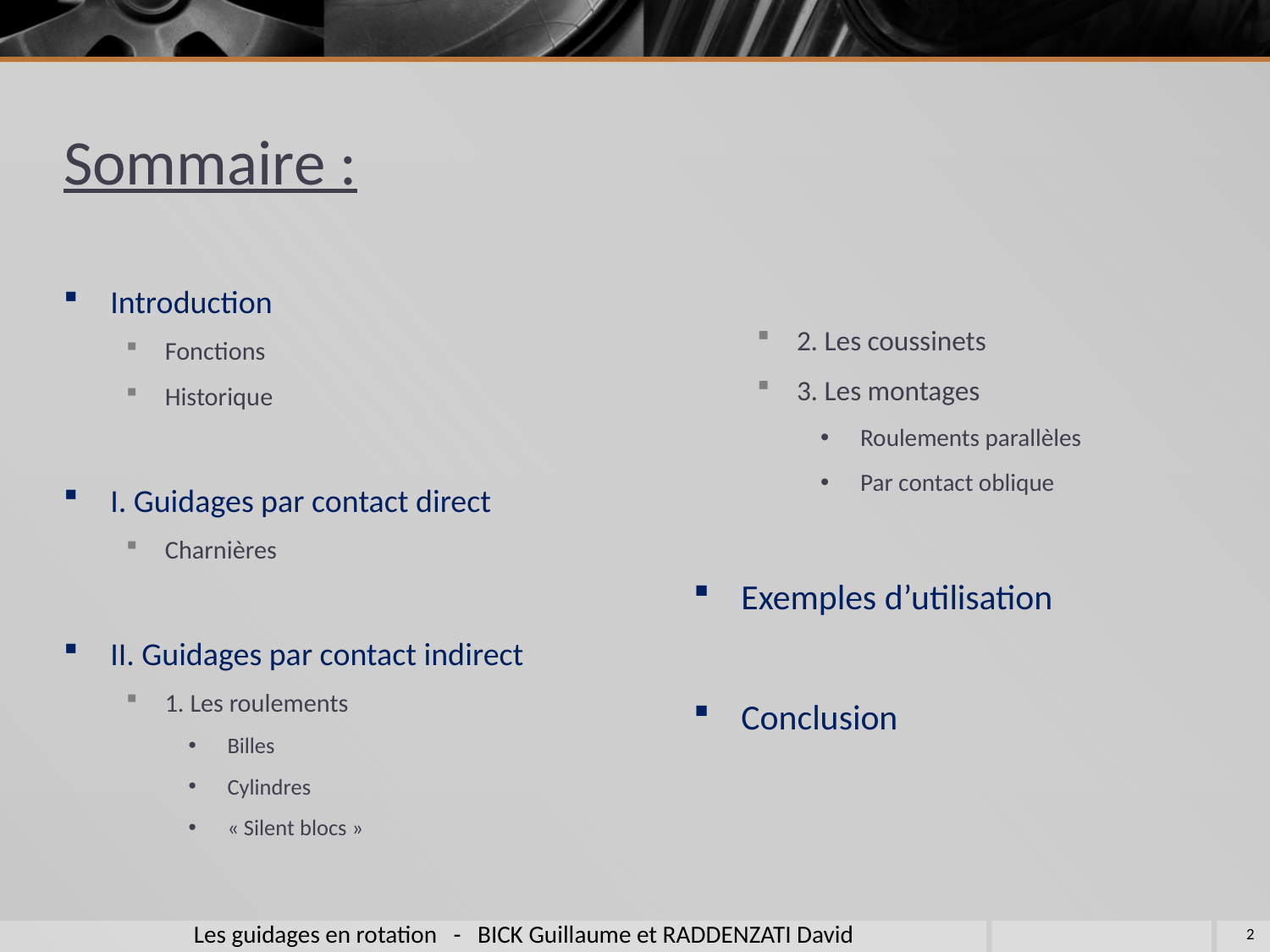

# Sommaire :

2. Les coussinets
3. Les montages
Roulements parallèles
Par contact oblique

Exemples d’utilisation

Conclusion

Introduction
Fonctions
Historique

I. Guidages par contact direct
Charnières

II. Guidages par contact indirect
1. Les roulements
Billes
Cylindres
« Silent blocs »

Les guidages en rotation   -   BICK Guillaume et RADDENZATI David
2